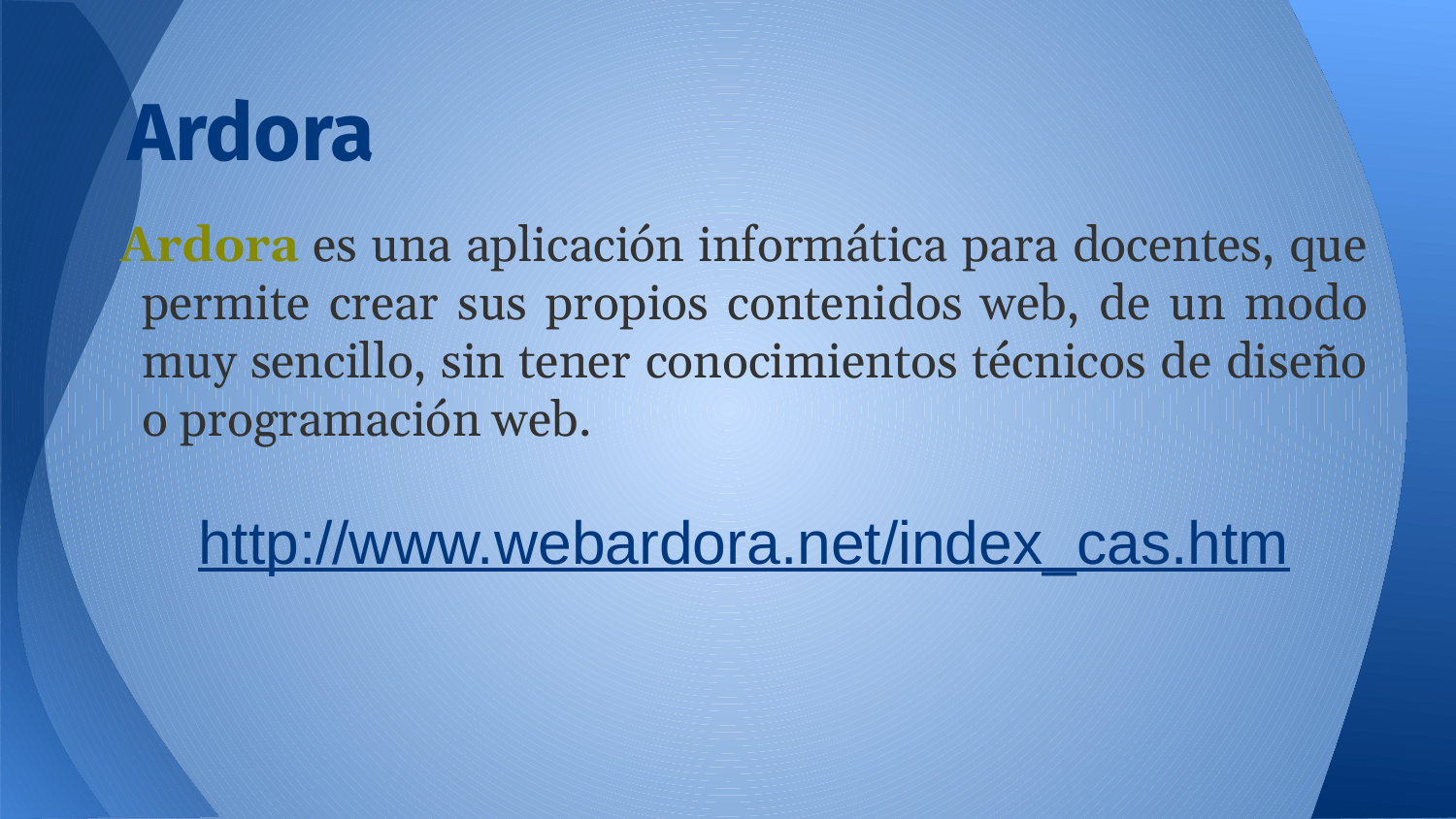

# Ardora
Ardora es una aplicación informática para docentes, que permite crear sus propios contenidos web, de un modo muy sencillo, sin tener conocimientos técnicos de diseño o programación web.

http://www.webardora.net/index_cas.htm